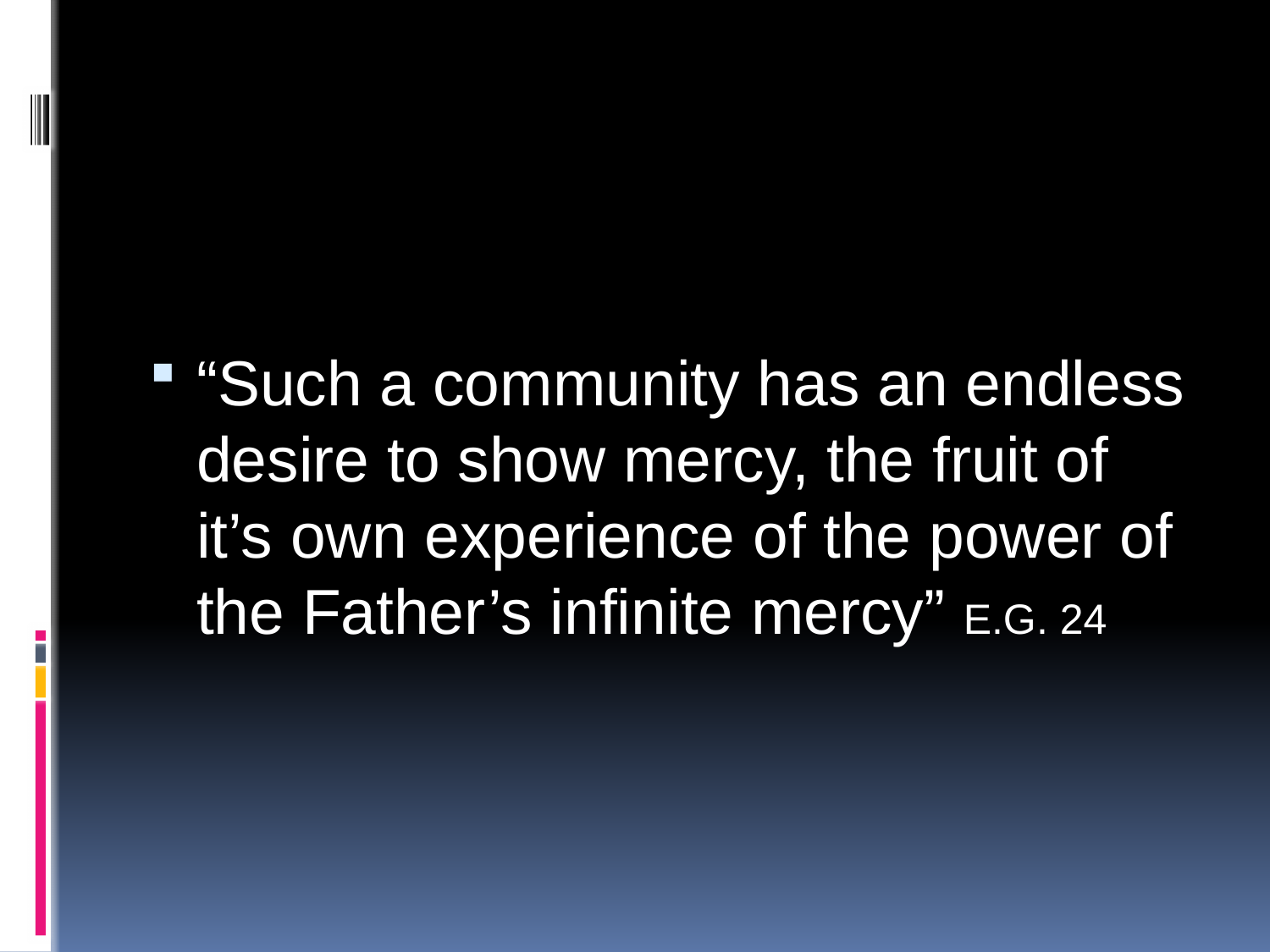

#

“Such a community has an endless desire to show mercy, the fruit of it’s own experience of the power of the Father’s infinite mercy” E.G. 24